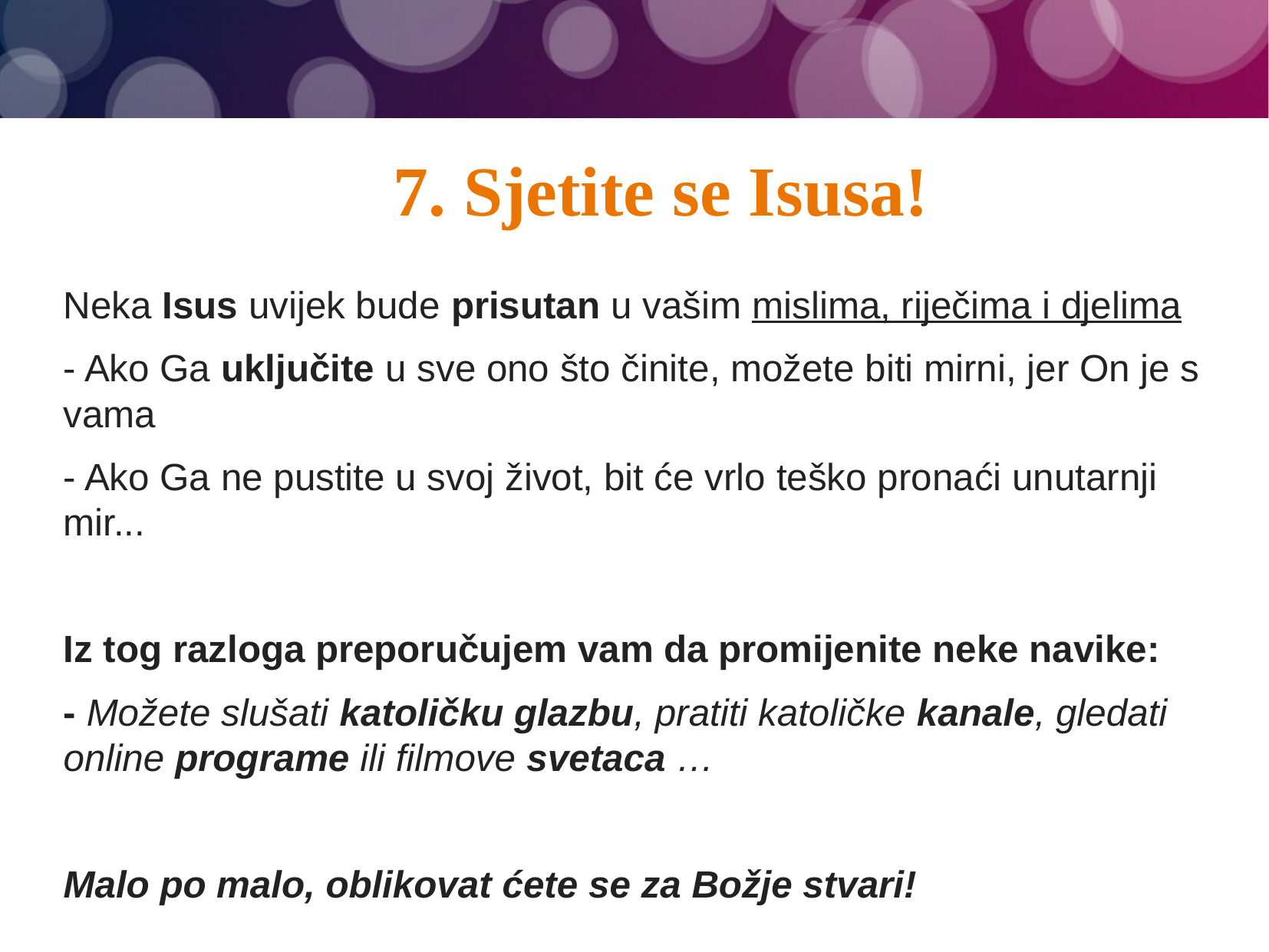

# 7. Sjetite se Isusa!
Neka Isus uvijek bude prisutan u vašim mislima, riječima i djelima
- Ako Ga uključite u sve ono što činite, možete biti mirni, jer On je s vama
- Ako Ga ne pustite u svoj život, bit će vrlo teško pronaći unutarnji mir...

Iz tog razloga preporučujem vam da promijenite neke navike:
- Možete slušati katoličku glazbu, pratiti katoličke kanale, gledati online programe ili filmove svetaca …

Malo po malo, oblikovat ćete se za Božje stvari!